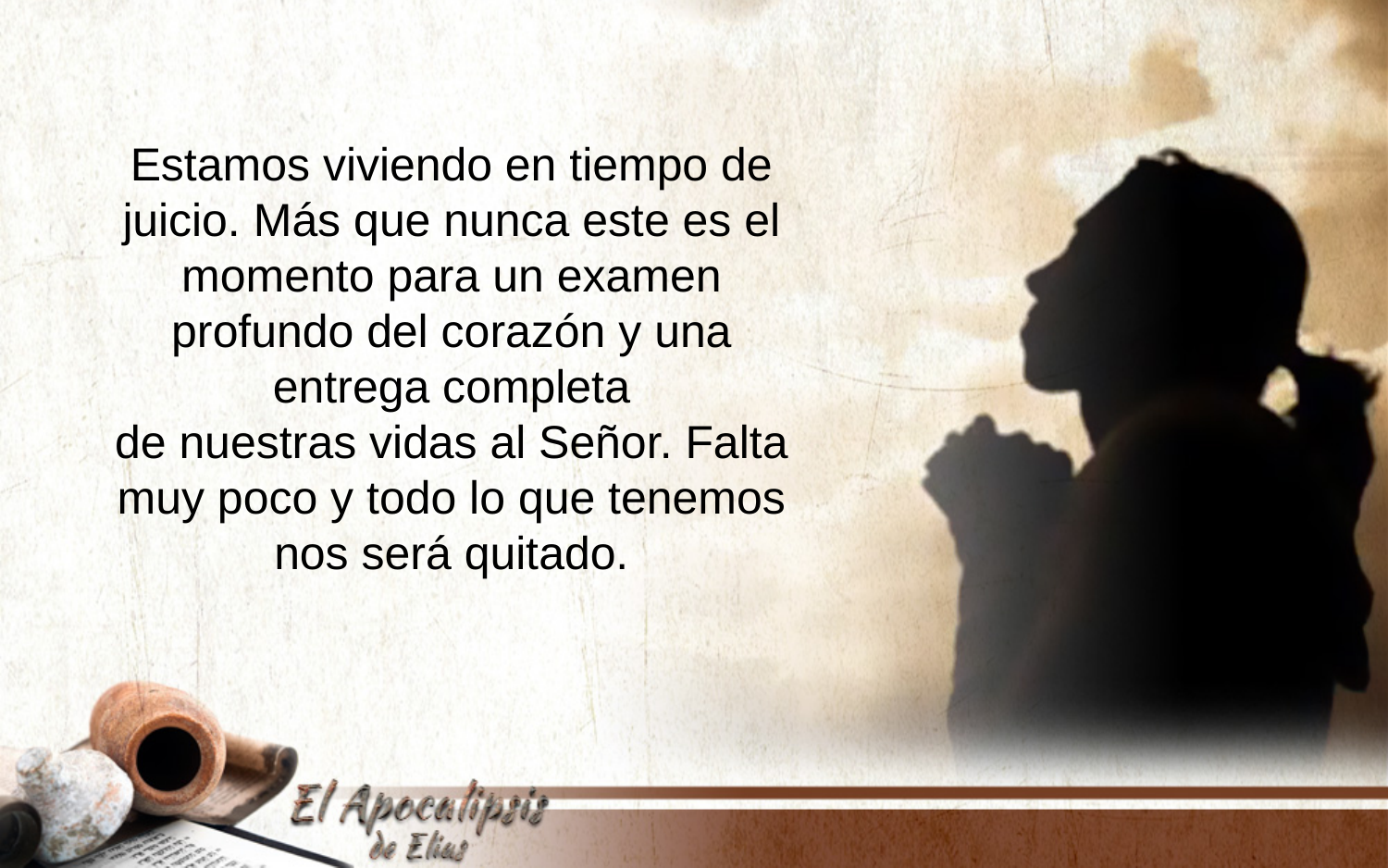

Estamos viviendo en tiempo de juicio. Más que nunca este es el momento para un examen profundo del corazón y una entrega completa
de nuestras vidas al Señor. Falta muy poco y todo lo que tenemos
nos será quitado.